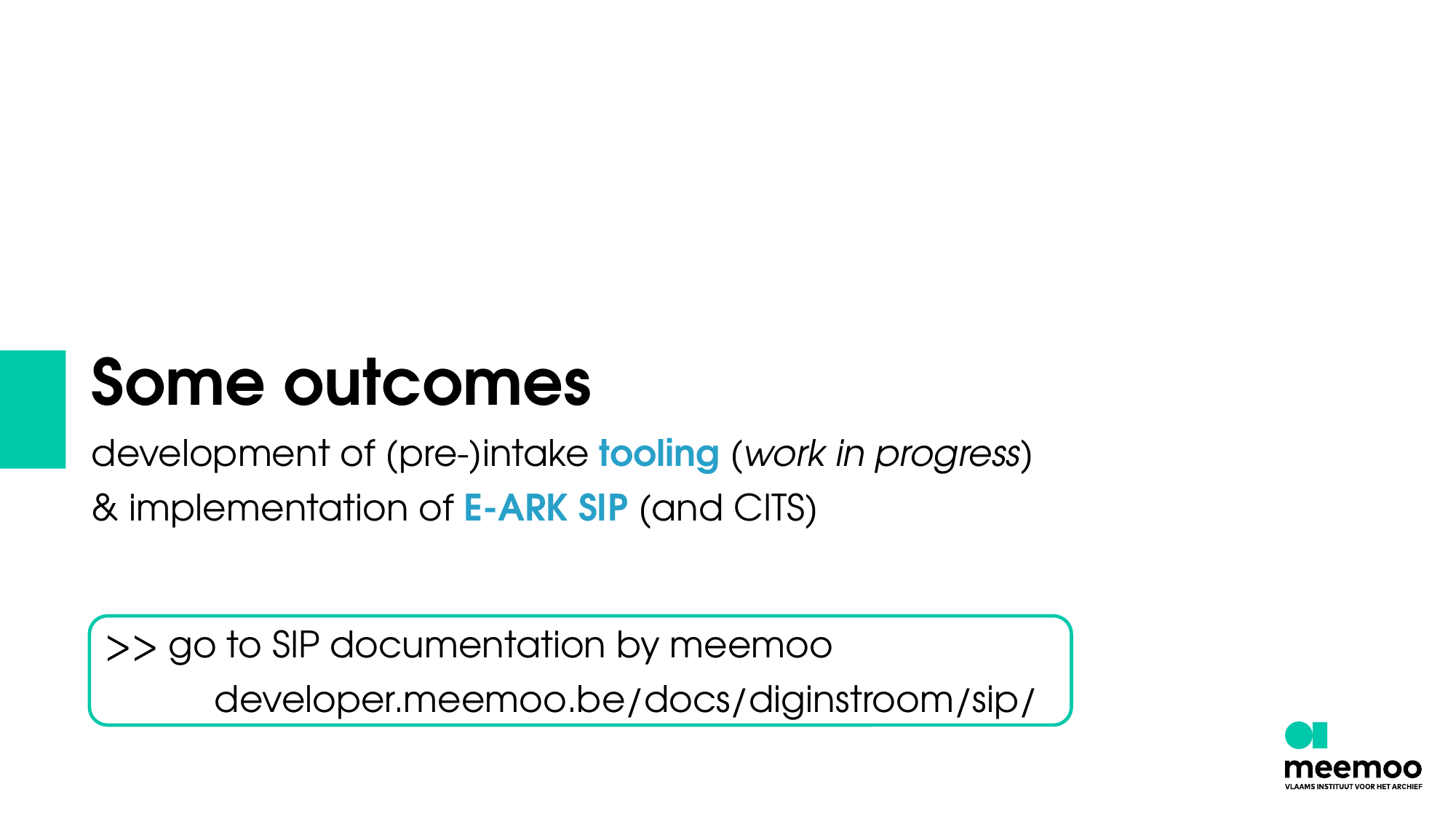

# Some outcomes
development of (pre-)intake tooling (work in progress)
& implementation of E-ARK SIP (and CITS)
>> go to SIP documentation by meemoo
	developer.meemoo.be/docs/diginstroom/sip/